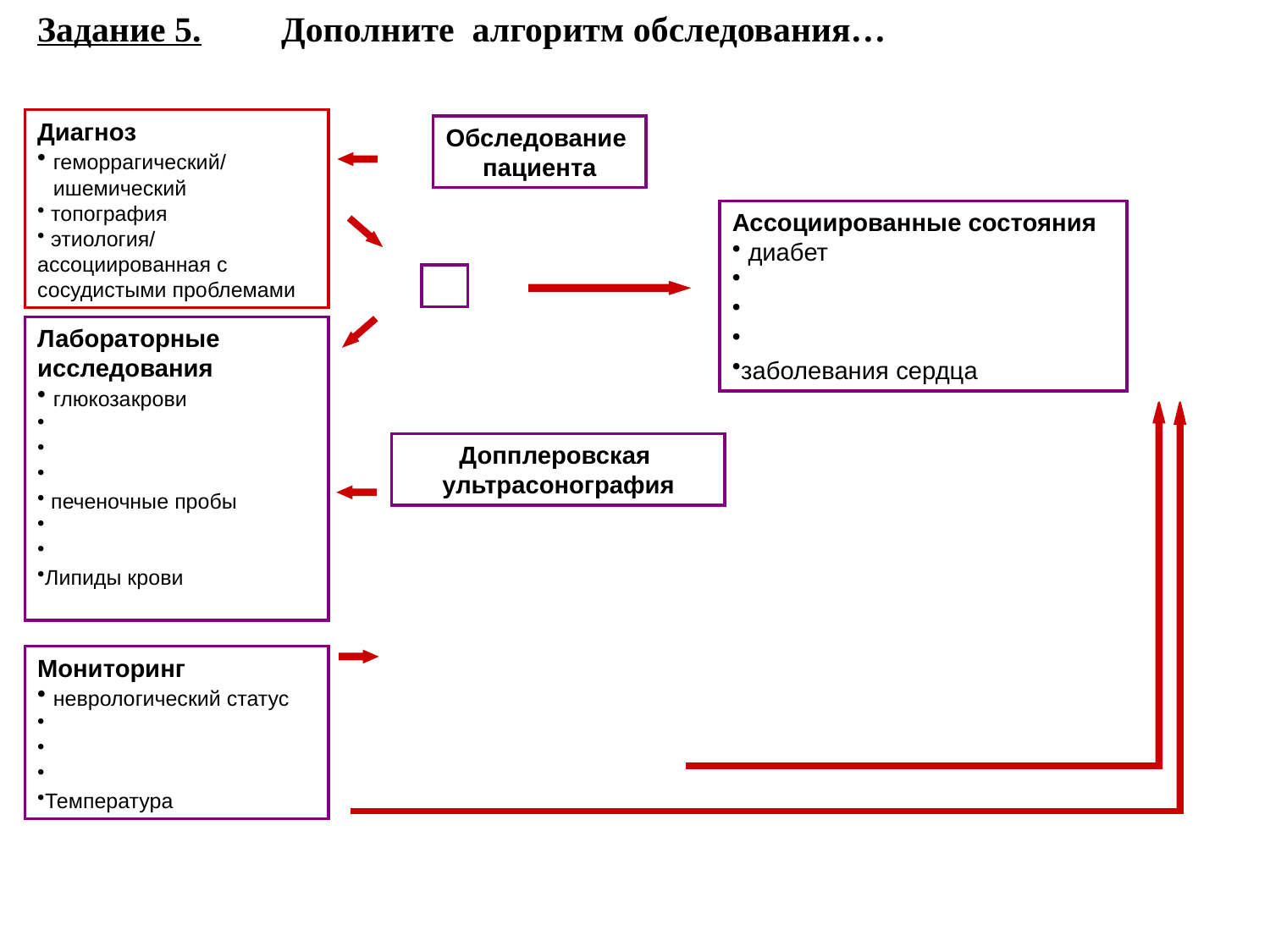

Задание 5.         Дополните  алгоритм обследования…
Диагноз
 геморрагический/
	ишемический
 топография
 этиология/ ассоциированная с сосудистыми проблемами
Обследование
пациента

Ассоциированные состояния
 диабет

заболевания сердца

Лабораторные исследования
 глюкозакрови

 печеночные пробы

Липиды крови

Допплеровская
ультрасонография

Мониторинг
 неврологический статус

Температура